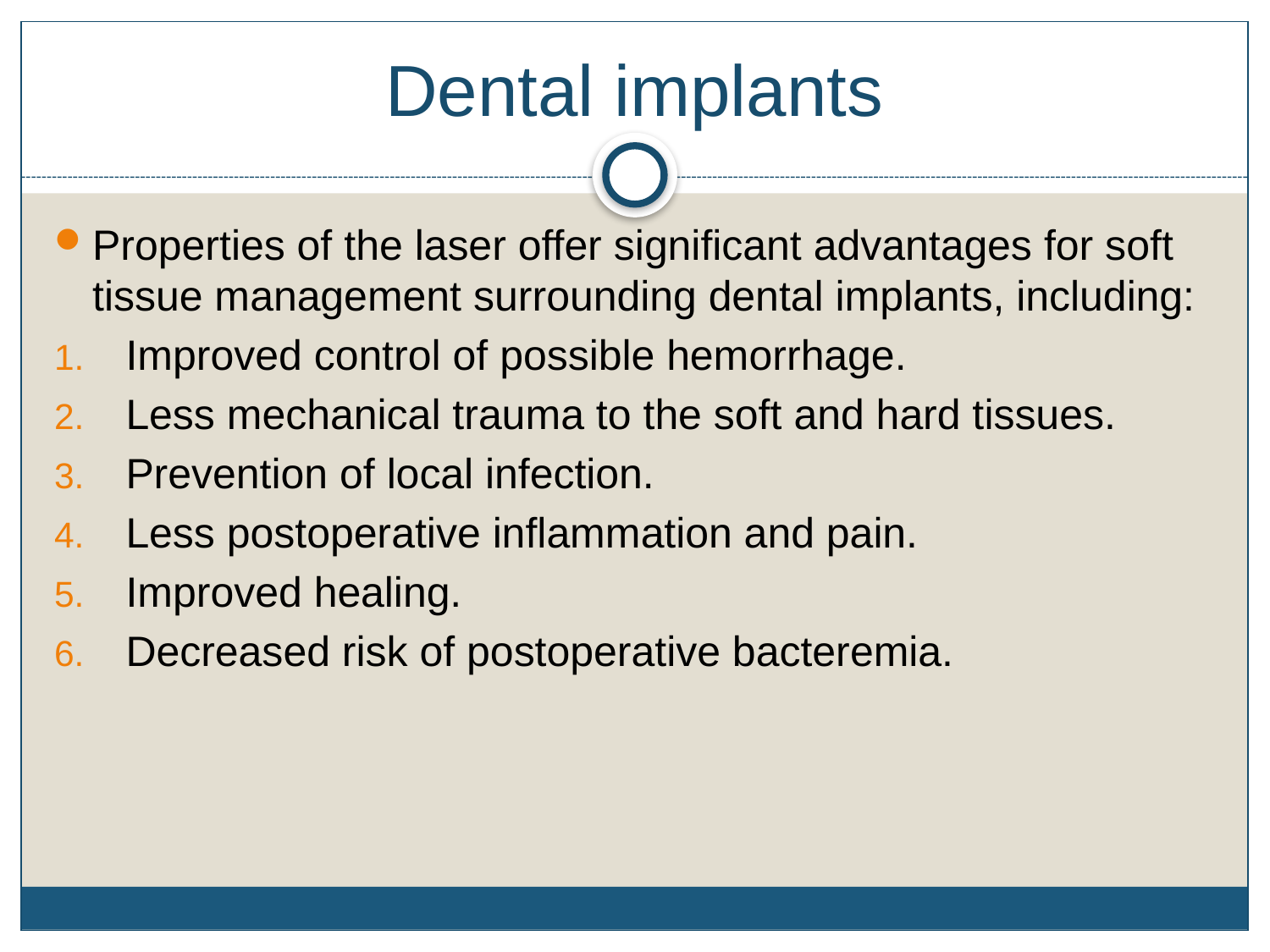

# Dental implants
Properties of the laser offer significant advantages for soft tissue management surrounding dental implants, including:
Improved control of possible hemorrhage.
Less mechanical trauma to the soft and hard tissues.
Prevention of local infection.
Less postoperative inflammation and pain.
Improved healing.
Decreased risk of postoperative bacteremia.